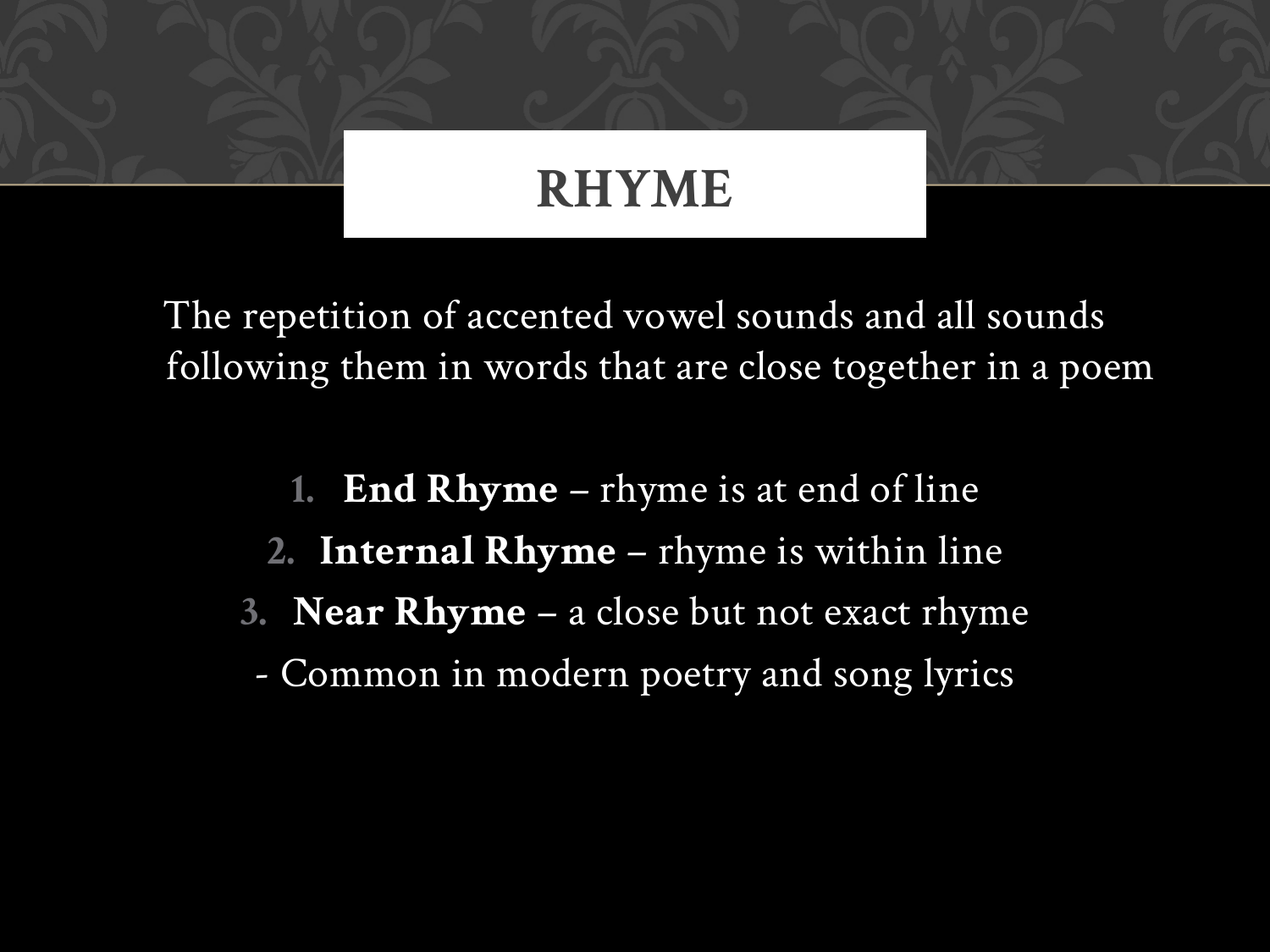

The repetition of accented vowel sounds and all sounds following them in words that are close together in a poem

End Rhyme – rhyme is at end of line
Internal Rhyme – rhyme is within line
Near Rhyme – a close but not exact rhyme
- Common in modern poetry and song lyrics
# RHYME